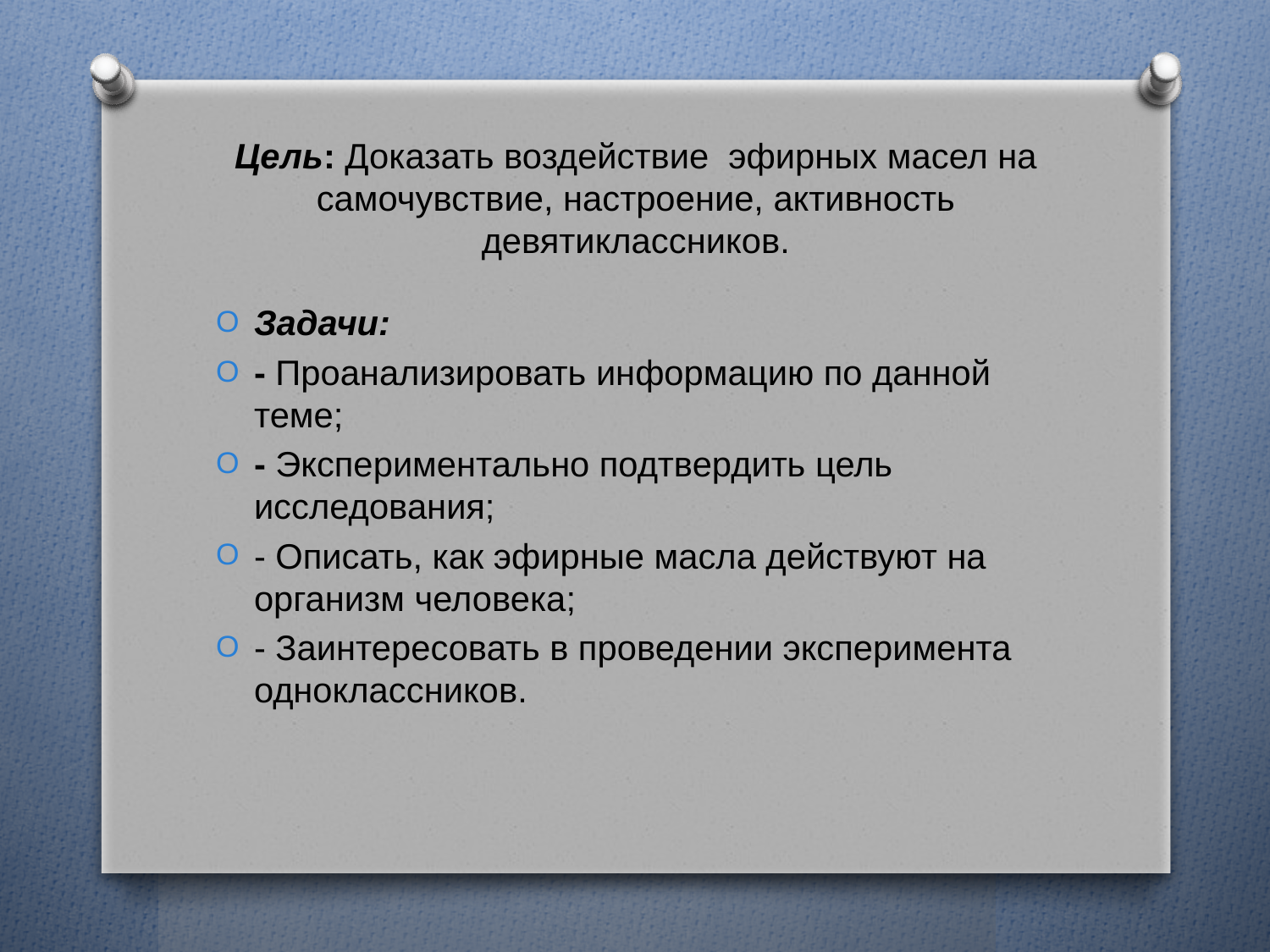

# Цель: Доказать воздействие  эфирных масел на самочувствие, настроение, активность девятиклассников.
Задачи:
- Проанализировать информацию по данной теме;
- Экспериментально подтвердить цель исследования;
- Описать, как эфирные масла действуют на организм человека;
- Заинтересовать в проведении эксперимента одноклассников.